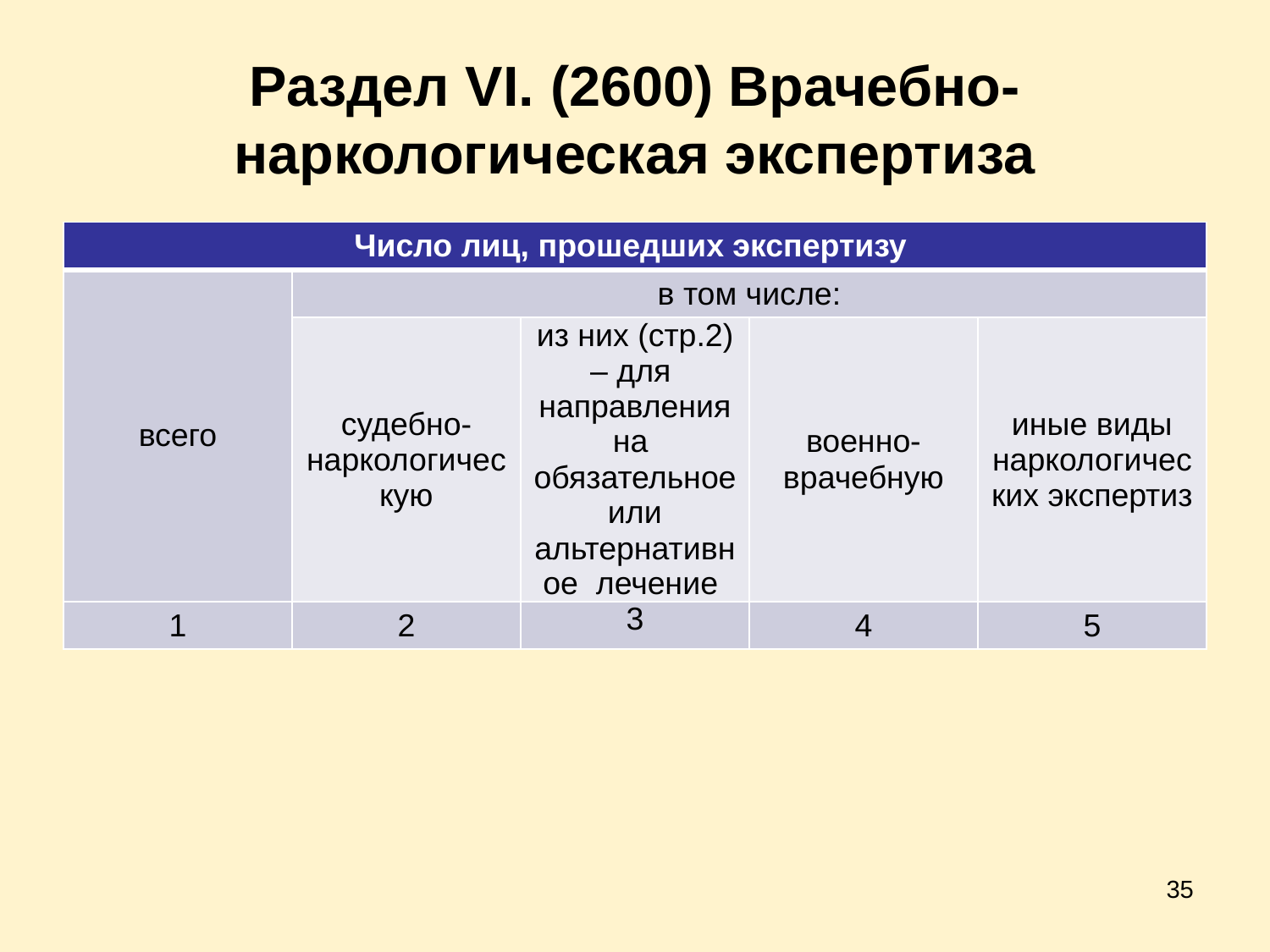

# Раздел VI. (2600) Врачебно-наркологическая экспертиза
| Число лиц, прошедших экспертизу |  |  |  |  |
| --- | --- | --- | --- | --- |
| всего | в том числе: |  |  |  |
|  | судебно-наркологическую | из них (стр.2) – для направления на обязательное или альтернативное лечение | военно-врачебную | иные виды наркологических экспертиз |
| 1 | 2 | 3 | 4 | 5 |
35